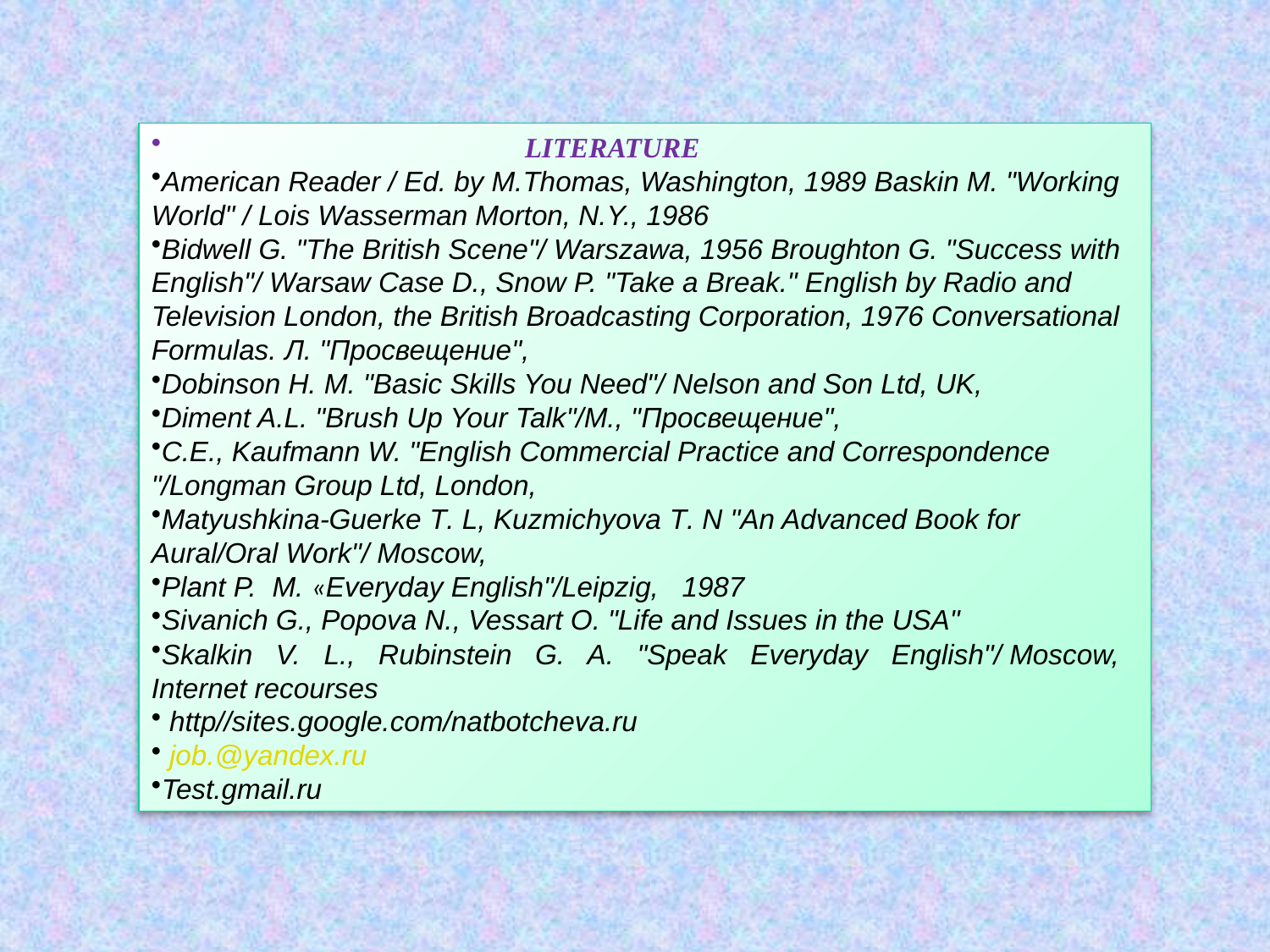

LITERATURE
American Reader / Ed. by M.Thomas, Washington, 1989 Baskin M. "Working World" / Lois Wasserman Morton, N.Y., 1986
Bidwell G. "The British Scene"/ Warszawa, 1956 Broughton G. "Success with English"/ Warsaw Case D., Snow P. "Take a Break." English by Radio and Television London, the British Broadcasting Corporation, 1976 Conversational Formulas. Л. "Просвещение",
Dobinson H. M. "Basic Skills You Need"/ Nelson and Son Ltd, UK,
Diment A.L. "Brush Up Your Talk"/M., "Просвещение",
C.E., Kaufmann W. "English Commercial Practice and Correspondence "/Longman Group Ltd, London,
Matyushkina-Guerke Т. L, Kuzmichyova Т. N "An Advanced Book for Aural/Oral Work"/ Moscow,
Plant P.  M. «Everyday English"/Leipzig,   1987
Sivanich G., Popova N., Vessart O. "Life and Issues in the USA"
Skalkin   V.   L.,   Rubinstein   G.   A.   "Speak   Everyday   English"/ Moscow,
Internet recourses
 http//sites.google.com/natbotcheva.ru
 job.@yandex.ru
Test.gmail.ru